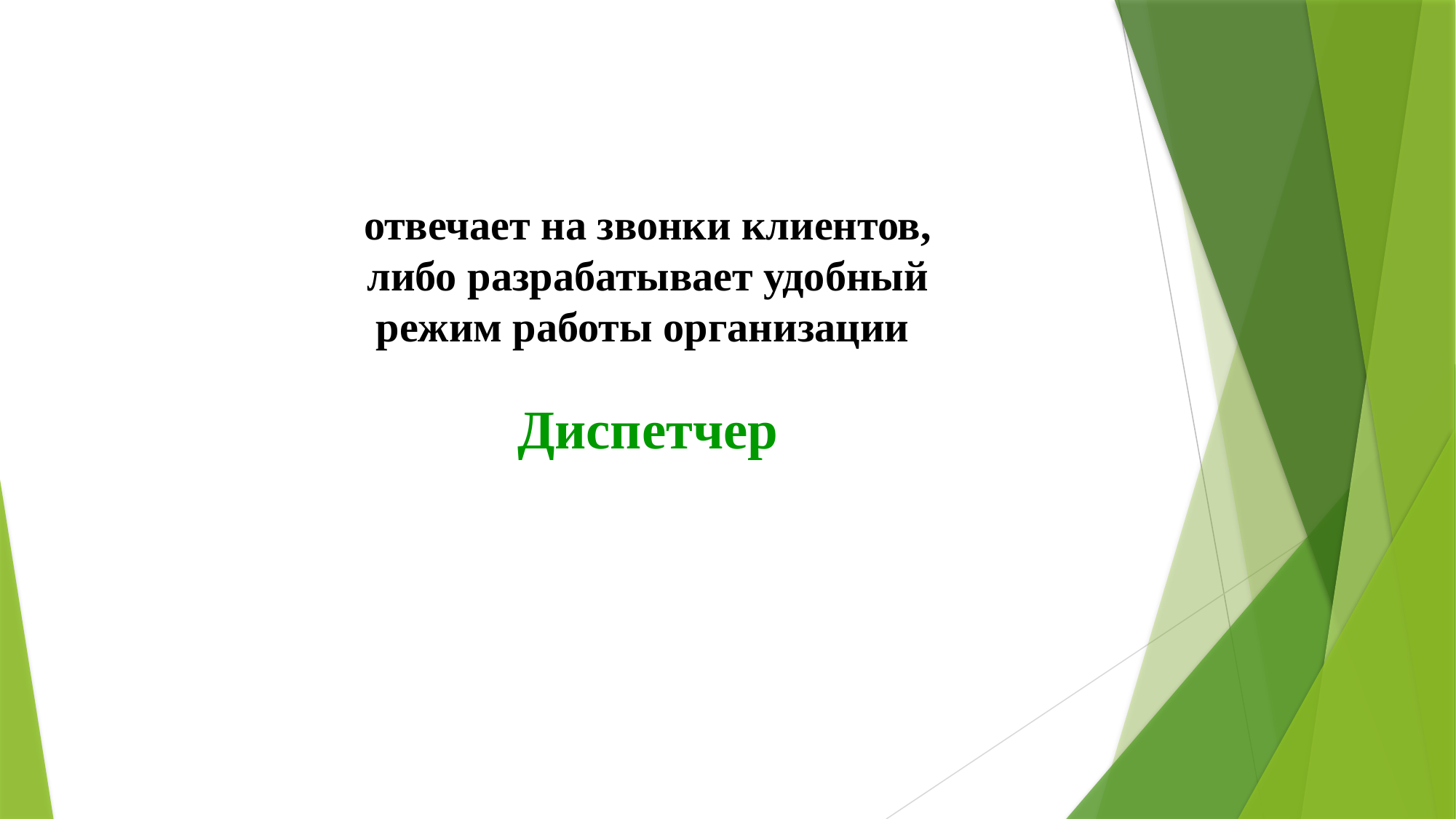

отвечает на звонки клиентов, либо разрабатывает удобный режим работы организации

Диспетчер